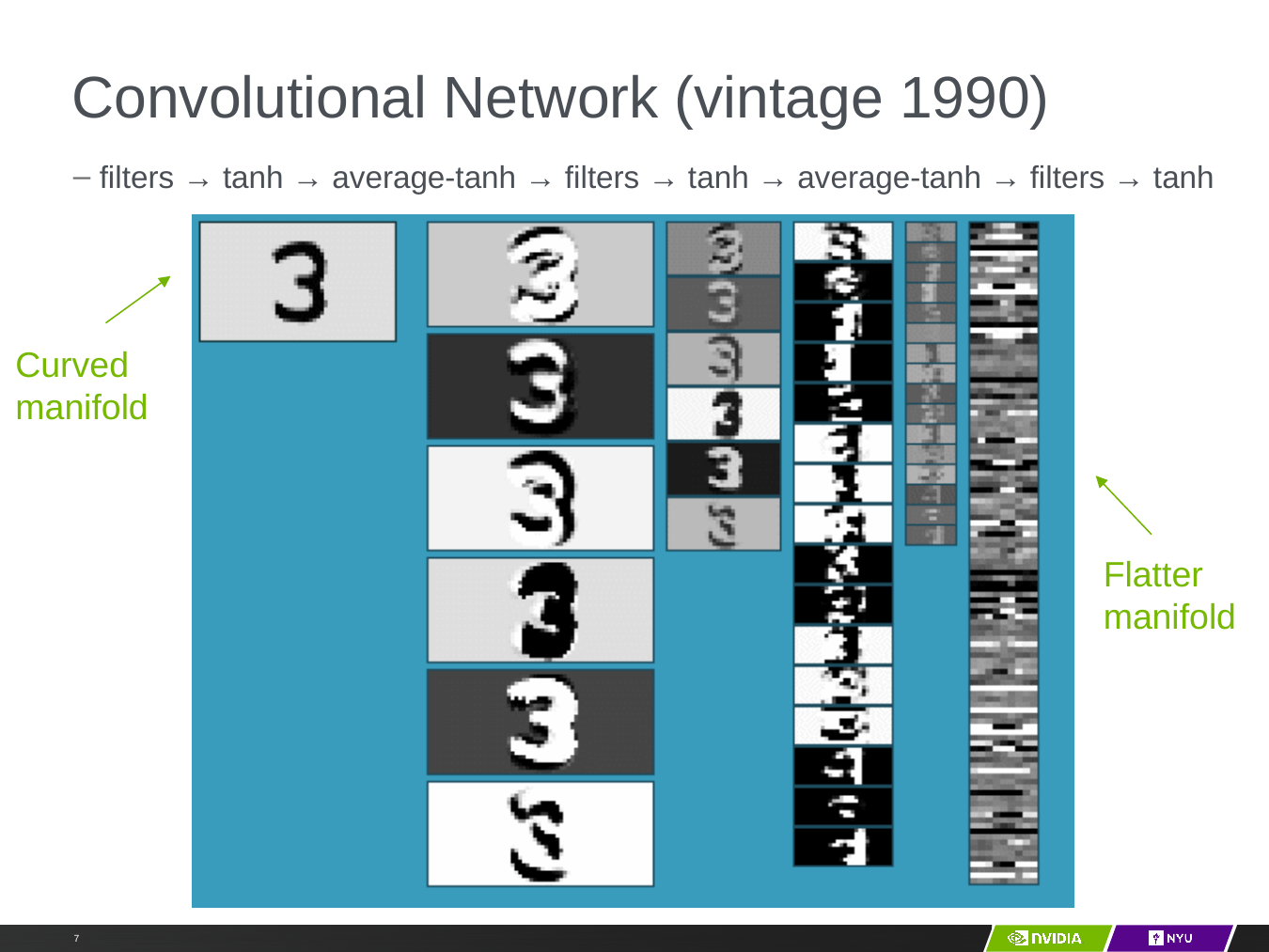

# Convolutional Network (vintage 1990)
filters → tanh → average-tanh → filters → tanh → average-tanh → filters → tanh

Curved  manifold
Flatter  manifold